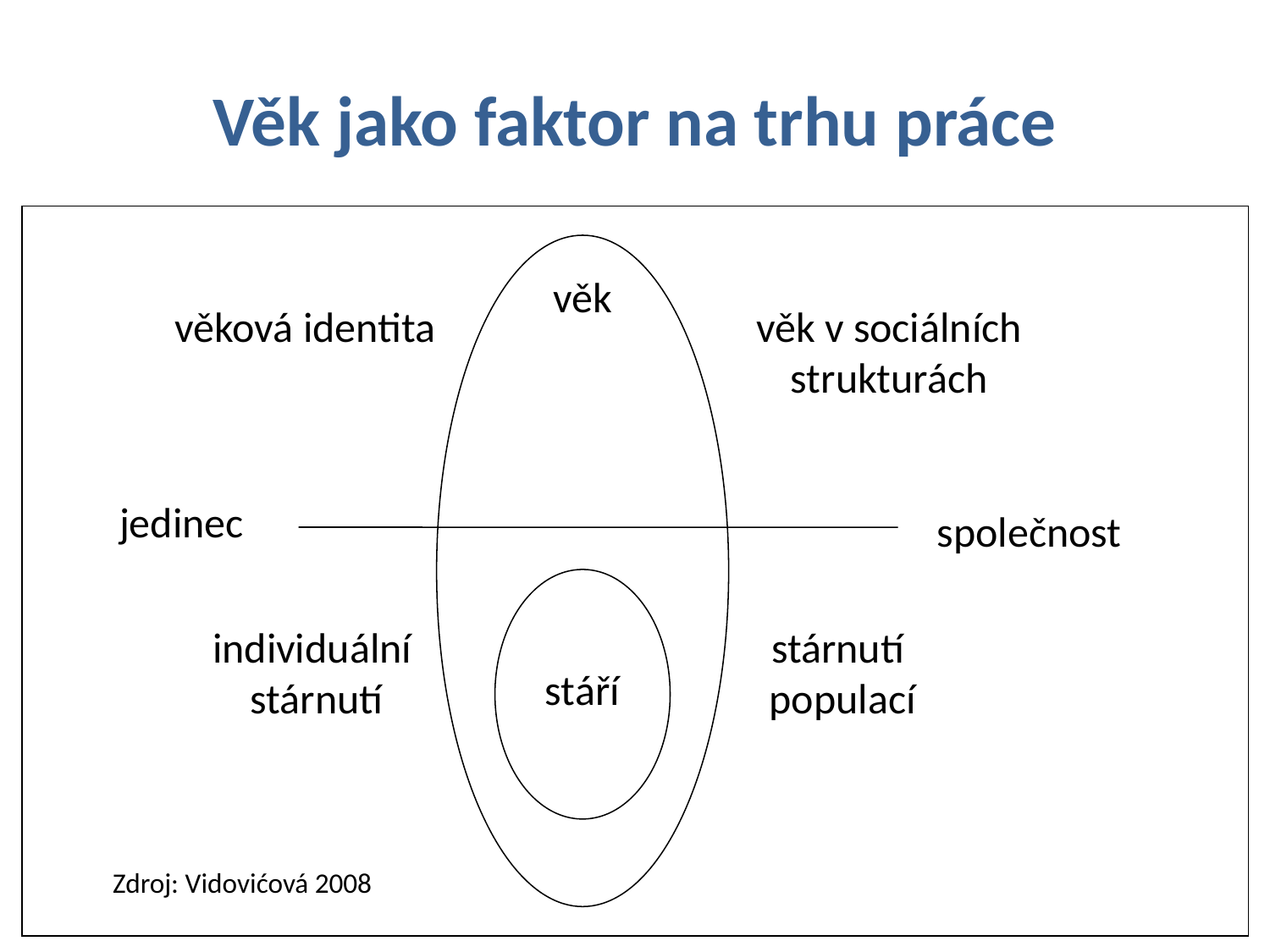

# Věk jako faktor na trhu práce

věk
věková identita
věk v sociálních strukturách
jedinec
společnost

stáří
individuální
stárnutí
stárnutí
populací
Zdroj: Vidovićová 2008